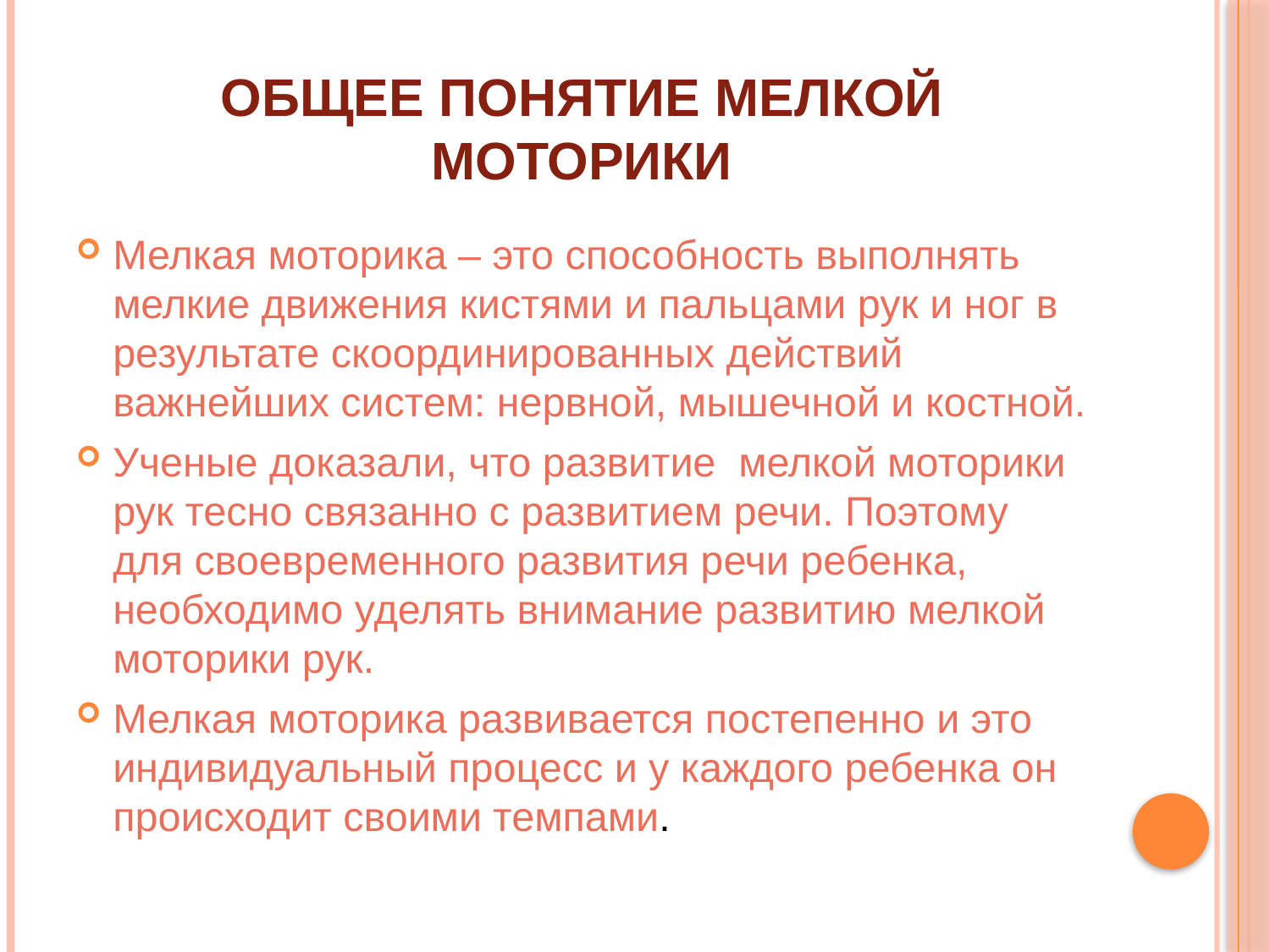

# Общее понятие мелкой моторики
Мелкая моторика – это способность выполнять мелкие движения кистями и пальцами рук и ног в результате скоординированных действий важнейших систем: нервной, мышечной и костной.
Ученые доказали, что развитие  мелкой моторики рук тесно связанно с развитием речи. Поэтому для своевременного развития речи ребенка, необходимо уделять внимание развитию мелкой моторики рук.
Мелкая моторика развивается постепенно и это индивидуальный процесс и у каждого ребенка он происходит своими темпами.